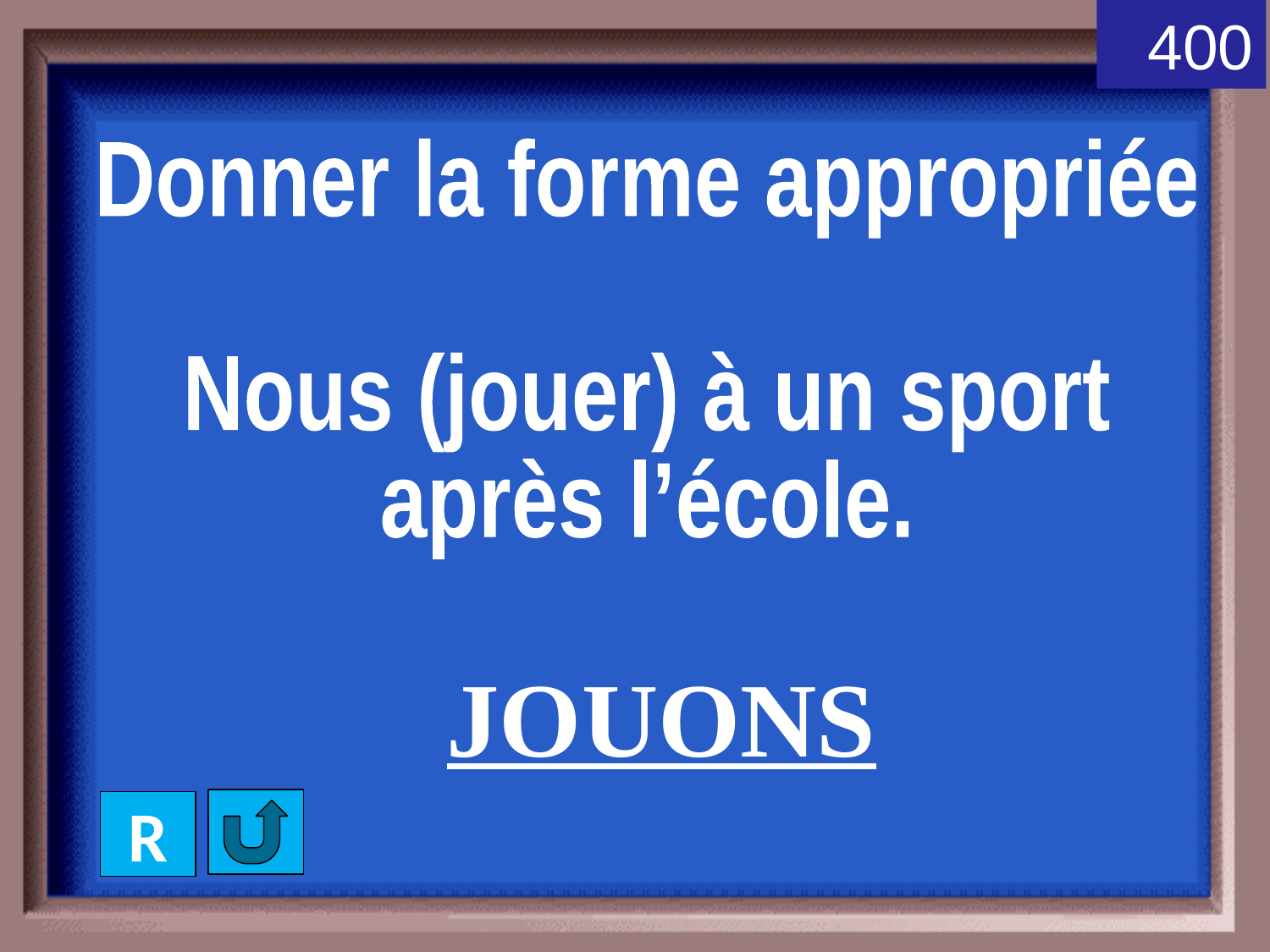

400
Donner la forme appropriée

Nous (jouer) à un sport
après l’école.

JOUONS

R